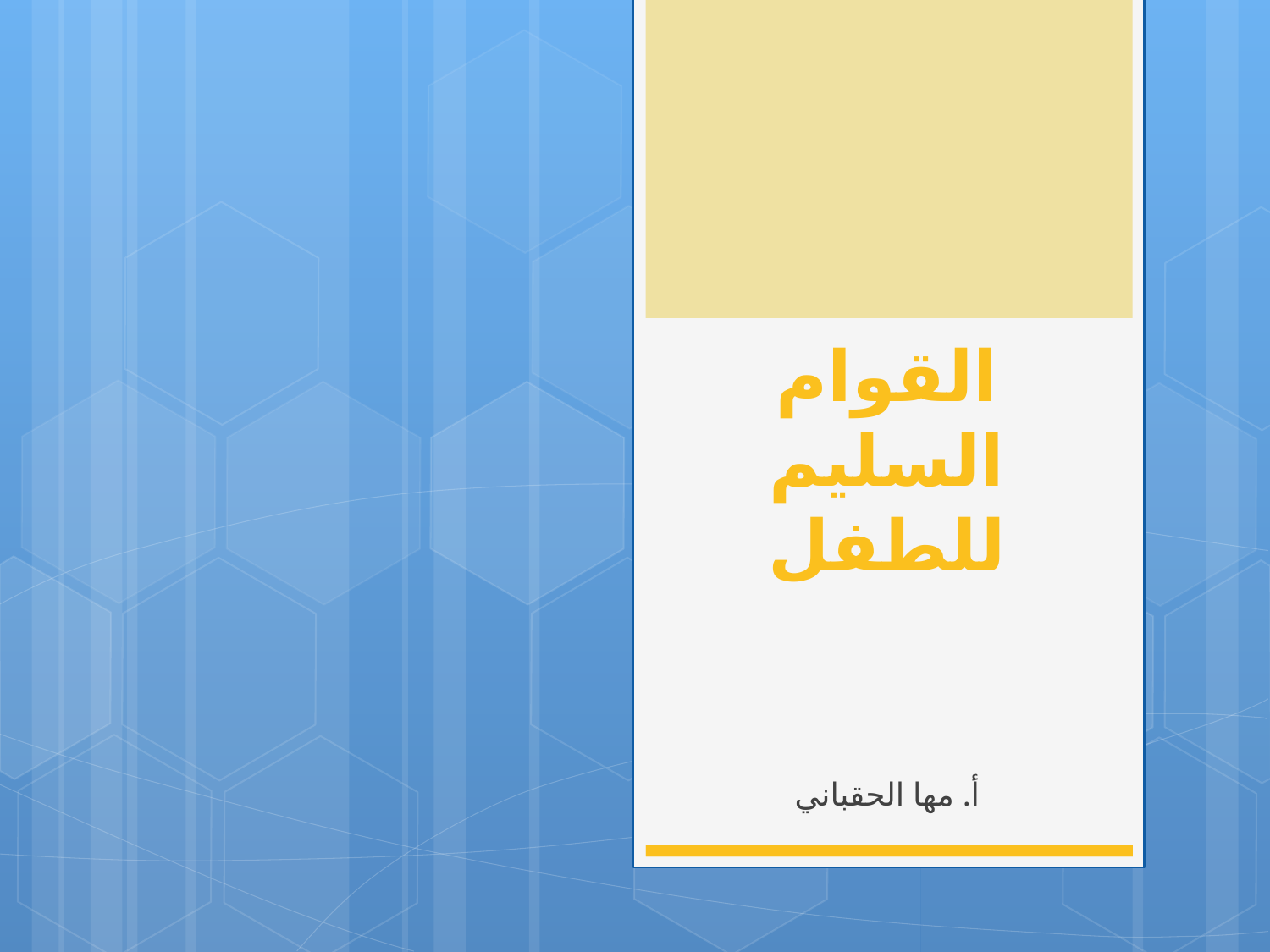

# القوام السليم للطفل
أ. مها الحقباني